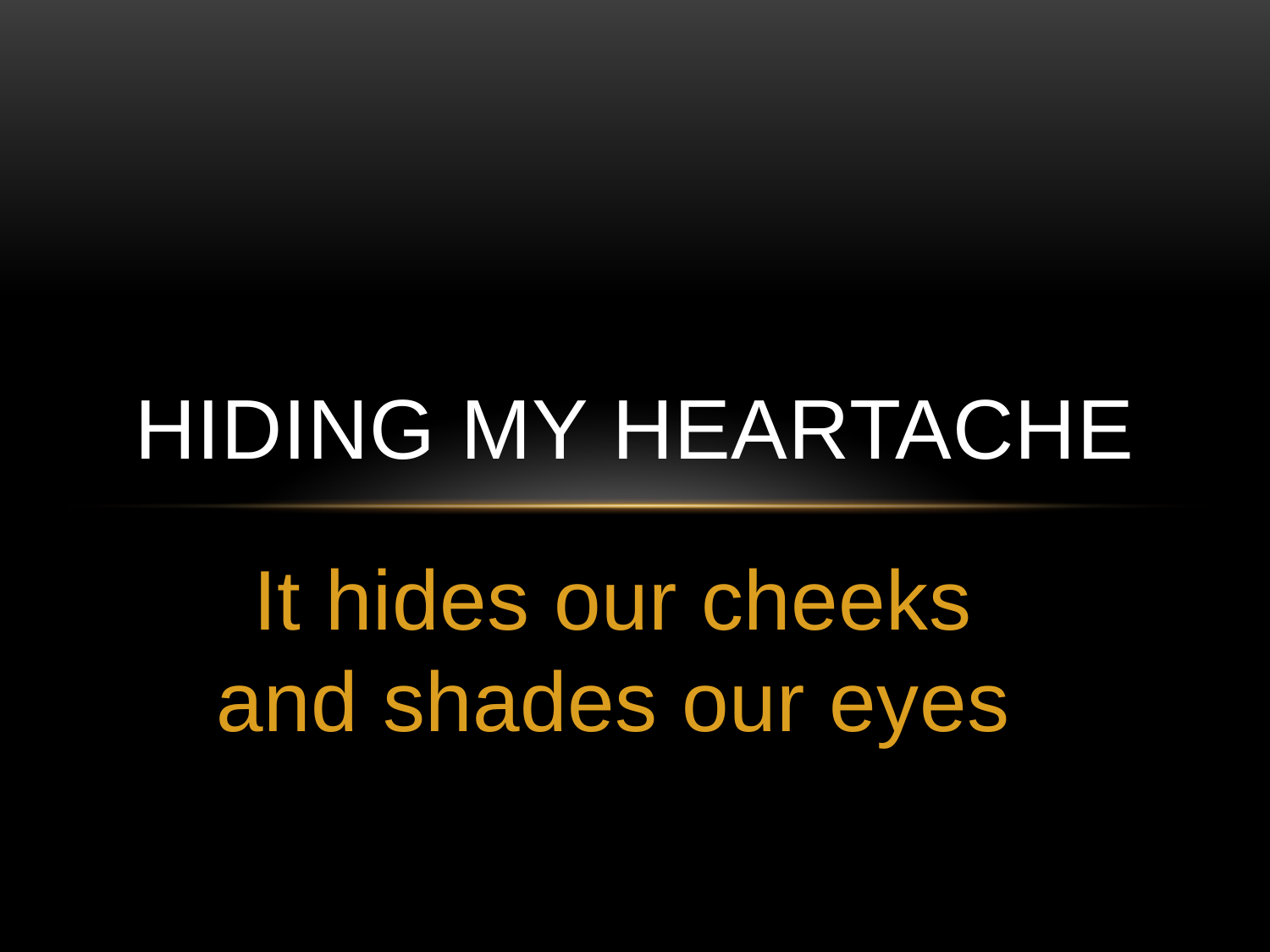

# Hiding my heartache
It hides our cheeks and shades our eyes